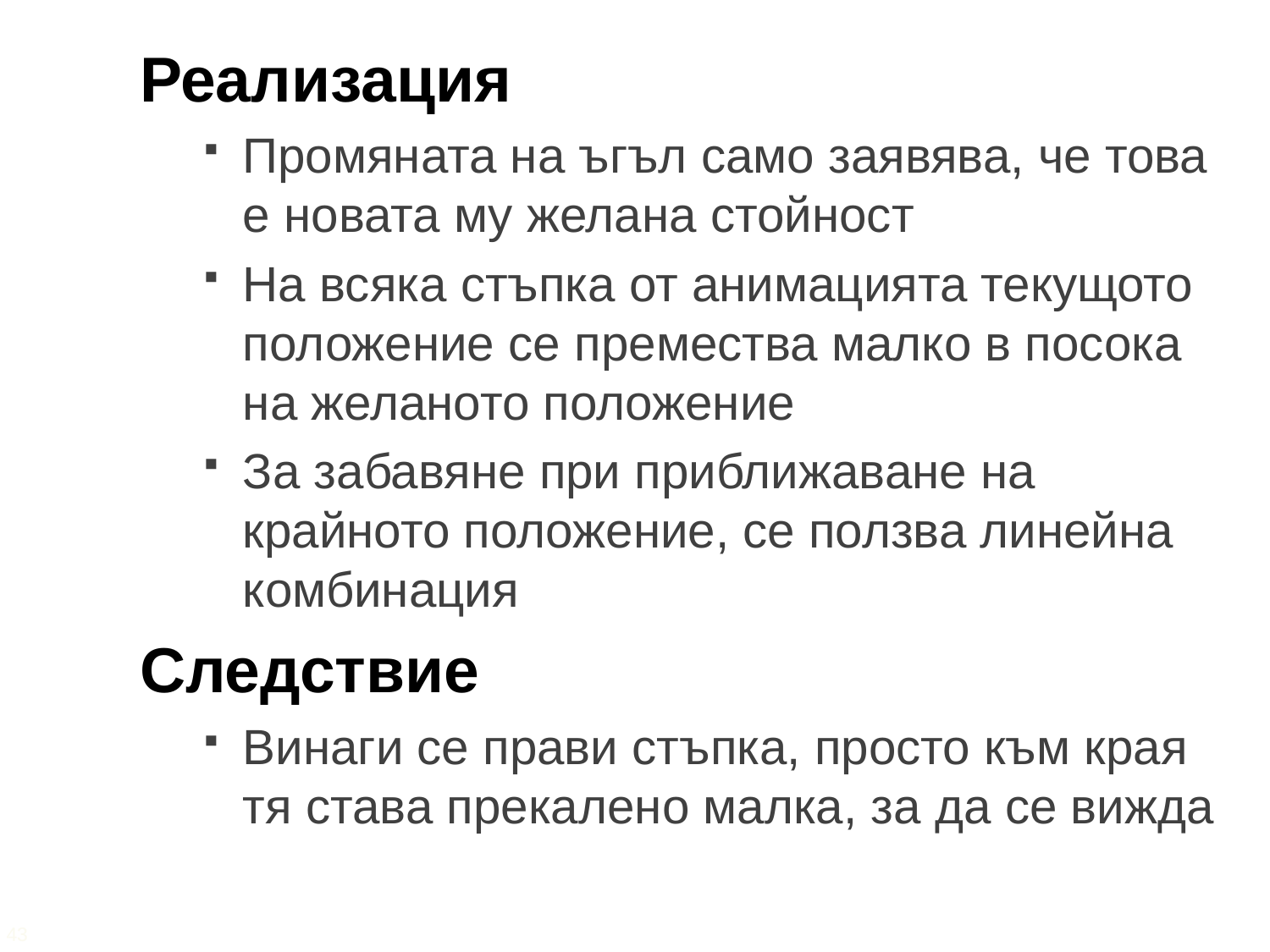

Реализация
Промяната на ъгъл само заявява, че това е новата му желана стойност
На всяка стъпка от анимацията текущото положение се премества малко в посока на желаното положение
За забавяне при приближаване на крайното положение, се ползва линейна комбинация
Следствие
Винаги се прави стъпка, просто към края тя става прекалено малка, за да се вижда